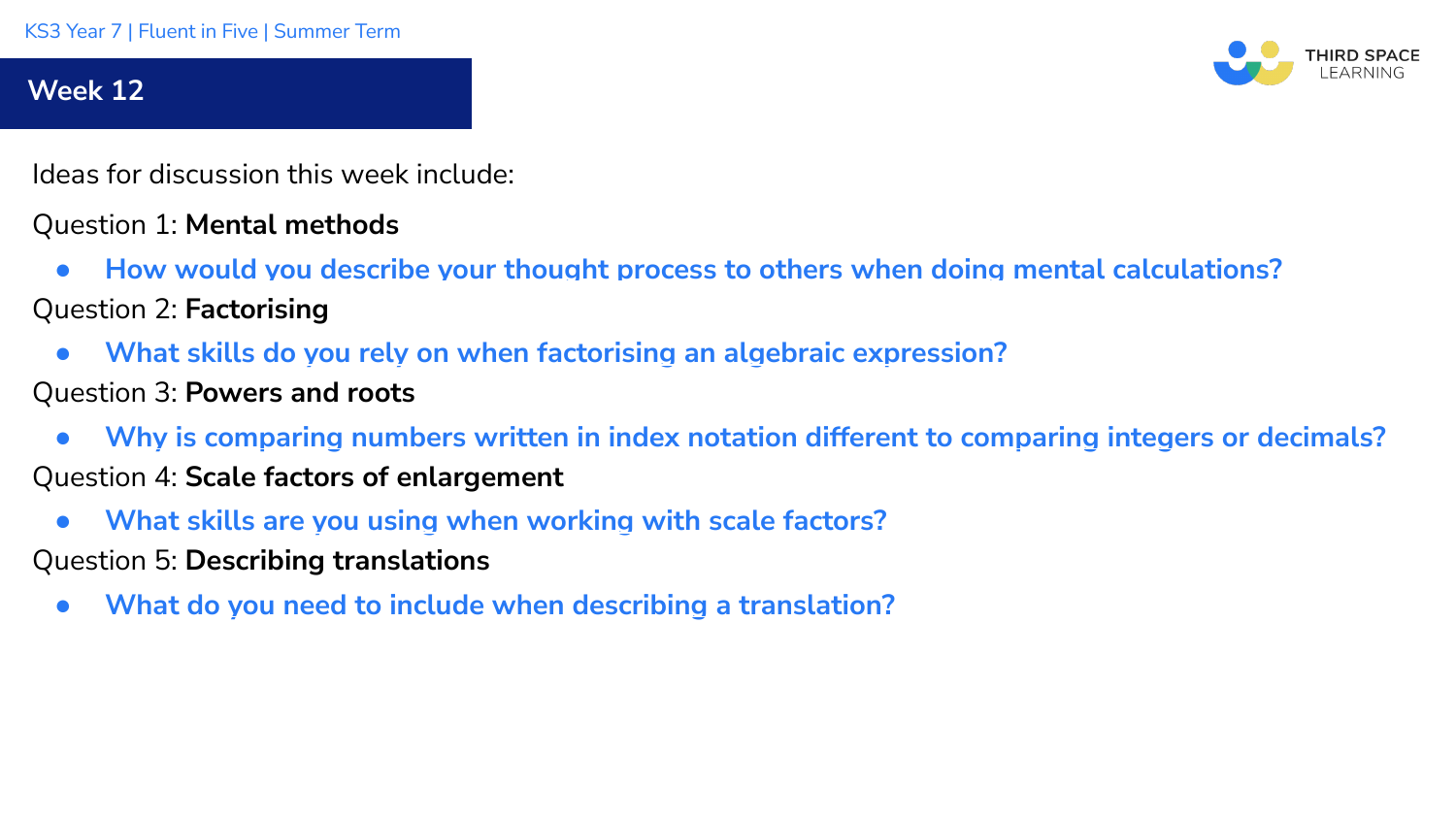

Week 12
| Ideas for discussion this week include: |
| --- |
| Question 1: Mental methods How would you describe your thought process to others when doing mental calculations? |
| Question 2: Factorising What skills do you rely on when factorising an algebraic expression? |
| Question 3: Powers and roots Why is comparing numbers written in index notation different to comparing integers or decimals? |
| Question 4: Scale factors of enlargement What skills are you using when working with scale factors? |
| Question 5: Describing translations What do you need to include when describing a translation? |